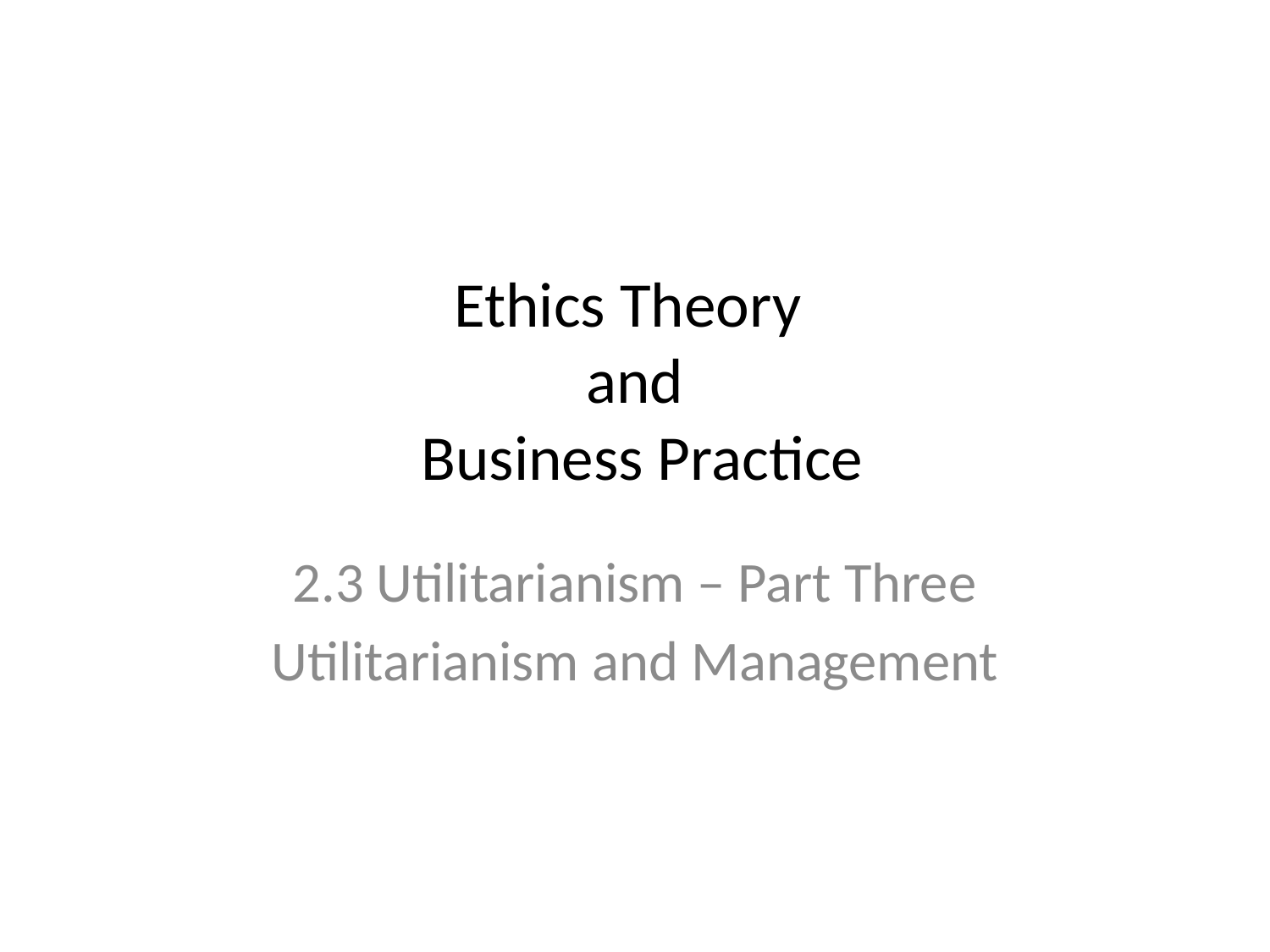

# Ethics Theory and Business Practice
2.3 Utilitarianism – Part Three
Utilitarianism and Management